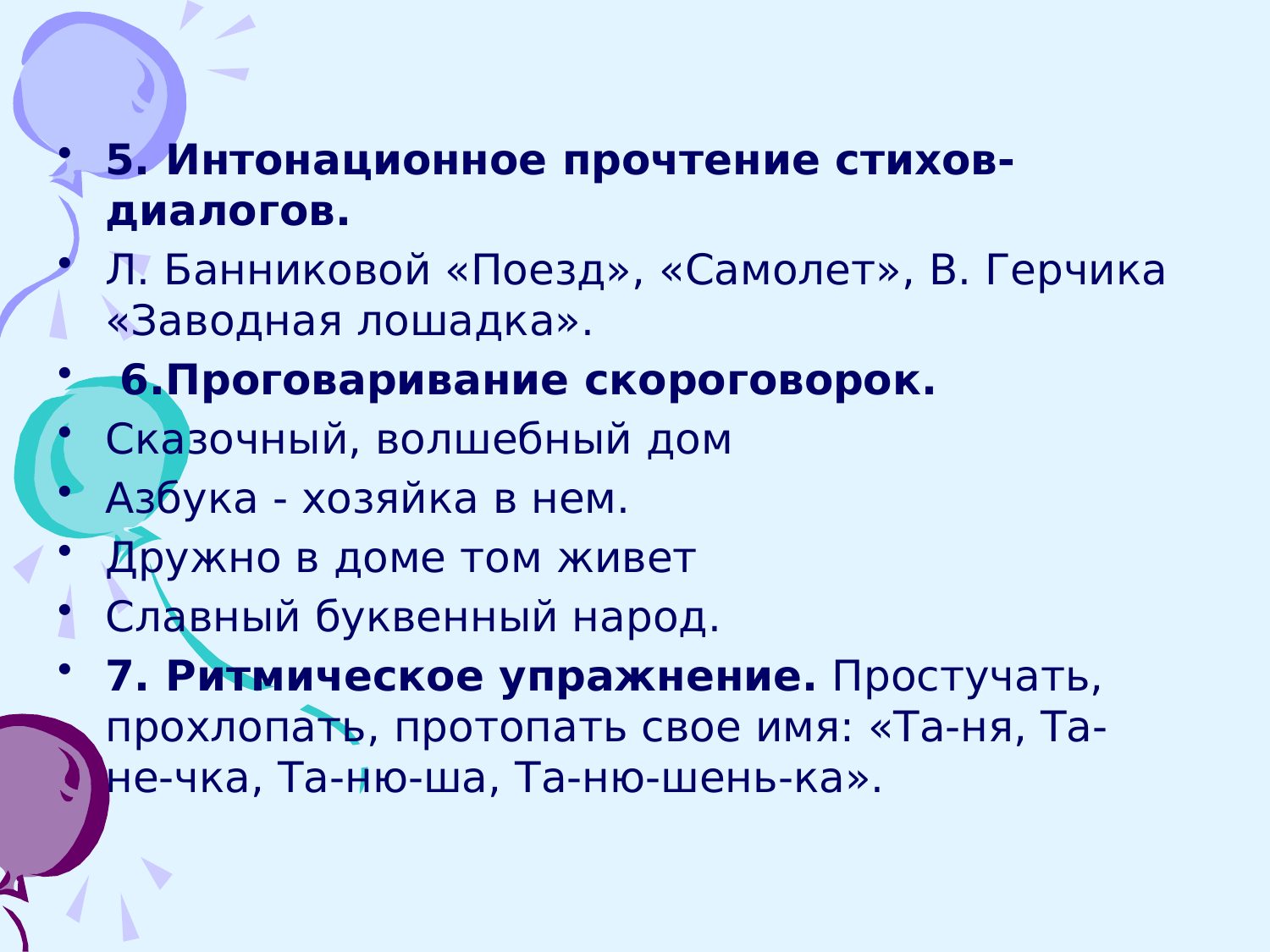

5. Интонационное прочтение стихов-диалогов.
Л. Банниковой «Поезд», «Самолет», В. Герчика «Заводная лошадка».
 6.Проговаривание скороговорок.
Сказочный, волшебный дом
Азбука - хозяйка в нем.
Дружно в доме том живет
Славный буквенный народ.
7. Ритмическое упражнение. Простучать, прохлопать, протопать свое имя: «Та-ня, Та-не-чка, Та-ню-ша, Та-ню-шень-ка».